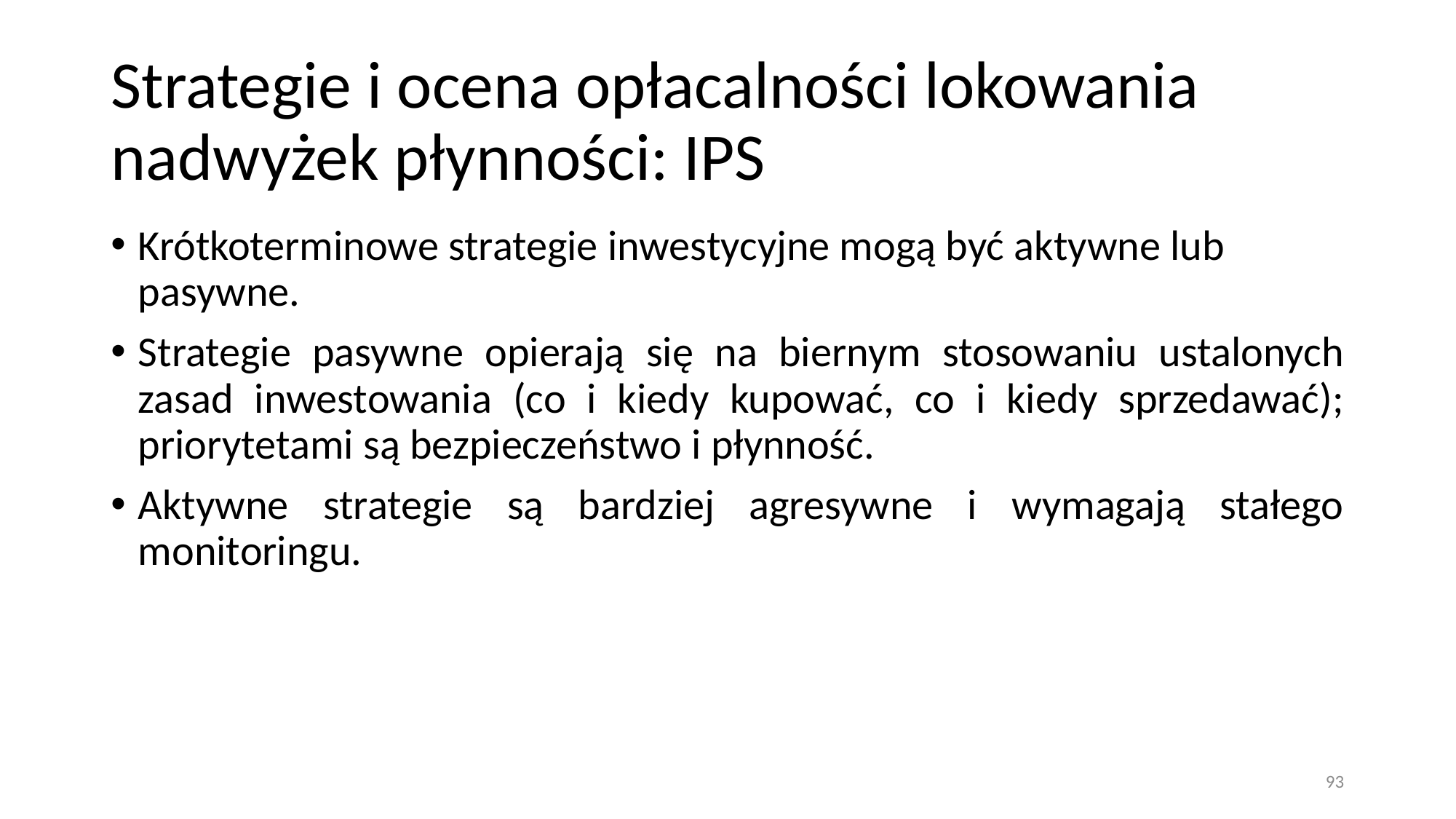

# Strategie i ocena opłacalności lokowania nadwyżek płynności: IPS
Krótkoterminowe strategie inwestycyjne mogą być aktywne lub pasywne.
Strategie pasywne opierają się na biernym stosowaniu ustalonych zasad inwestowania (co i kiedy kupować, co i kiedy sprzedawać); priorytetami są bezpieczeństwo i płynność.
Aktywne strategie są bardziej agresywne i wymagają stałego monitoringu.
93